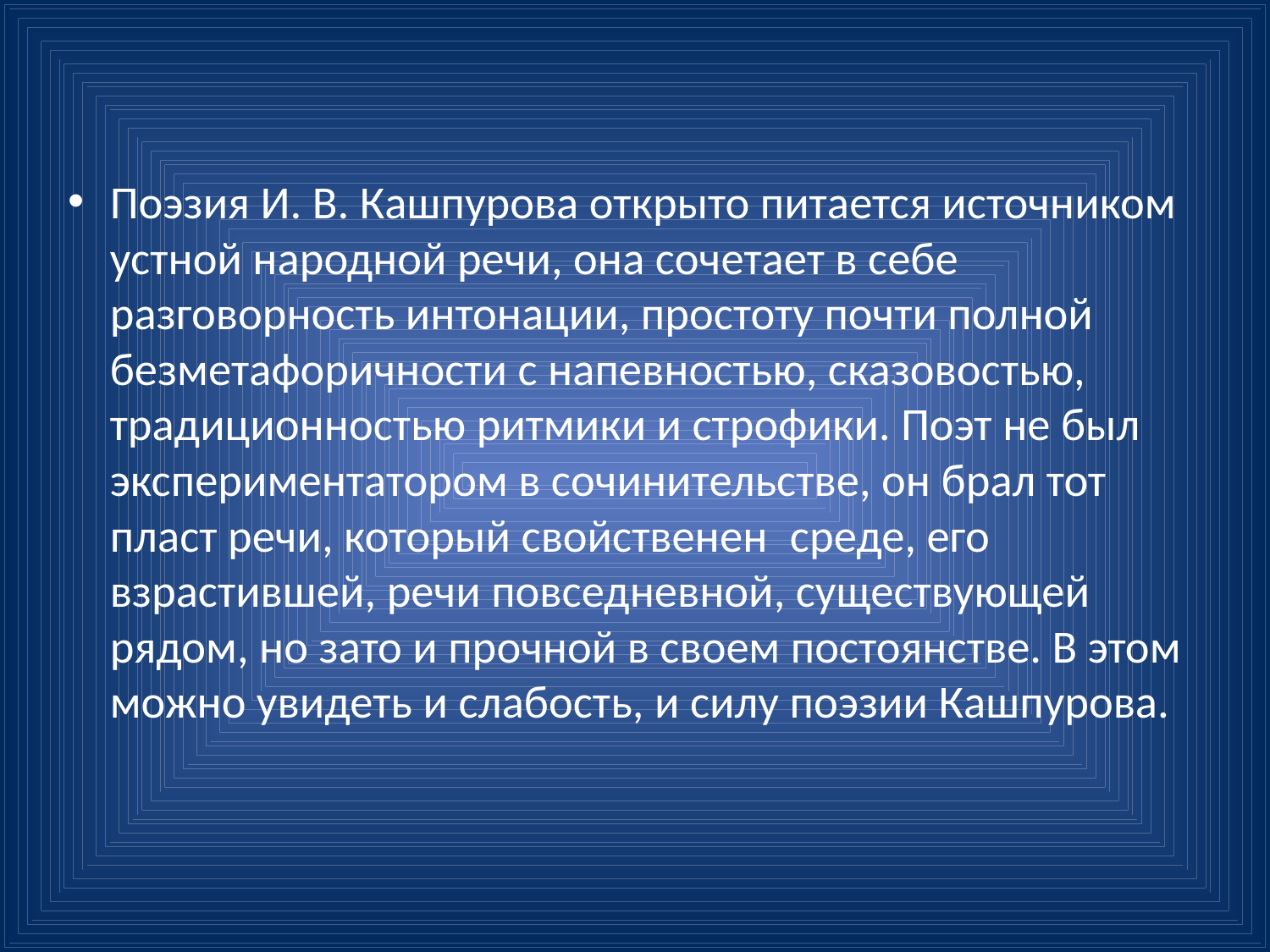

#
Поэзия И. В. Кашпурова открыто питается источником устной народной речи, она сочетает в себе разговорность интонации, простоту почти полной безметафоричности с напевностью, сказовостью, традиционностью ритмики и строфики. Поэт не был экспериментатором в сочинительстве, он брал тот пласт речи, который свойственен  среде, его взрастившей, речи повседневной, существующей  рядом, но зато и прочной в своем постоянстве. В этом можно увидеть и слабость, и силу поэзии Кашпурова.